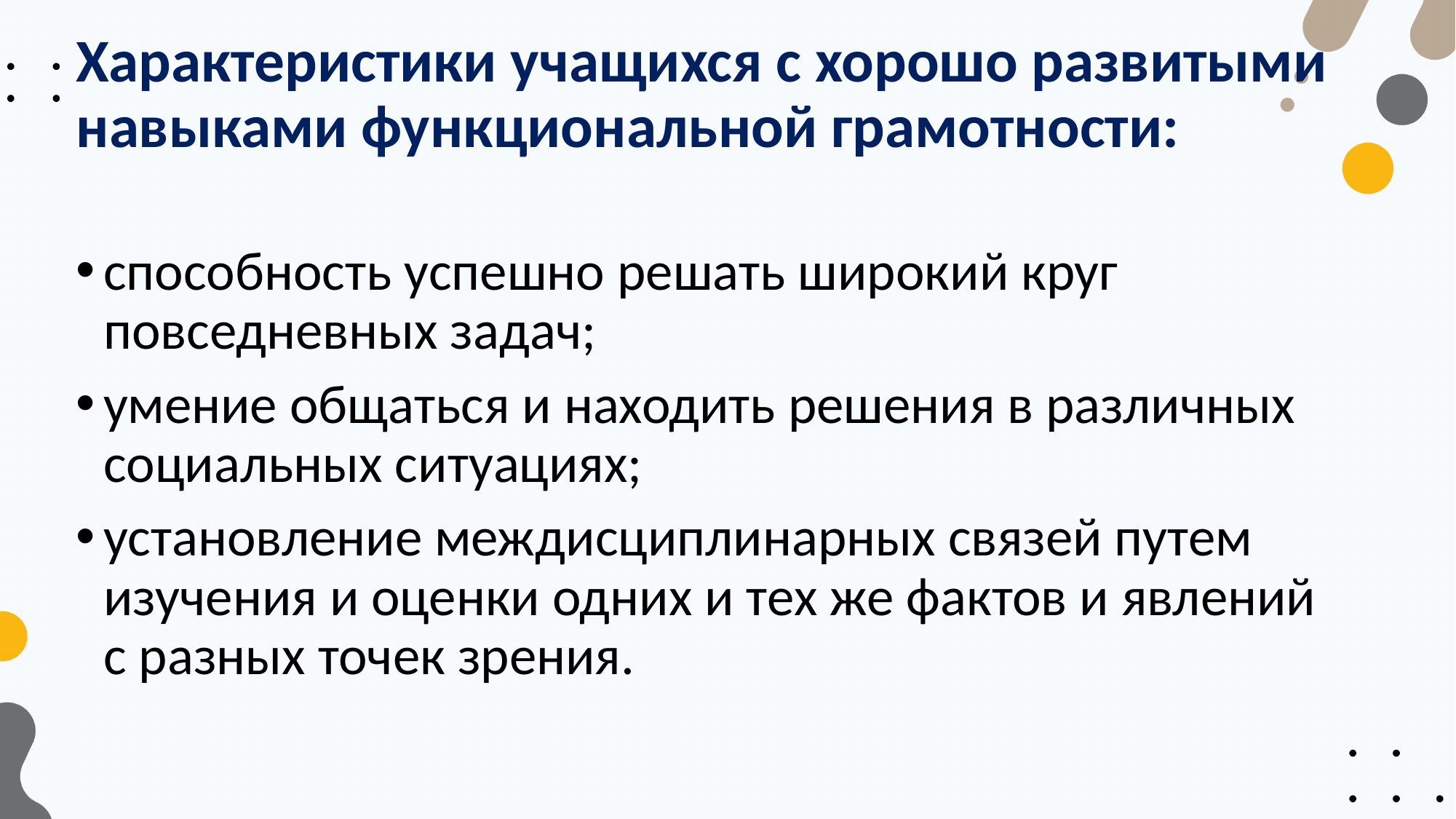

Характеристики учащихся с хорошо развитыми навыками функциональной грамотности:

способность успешно решать широкий круг повседневных задач;
умение общаться и находить решения в различных социальных ситуациях;
установление междисциплинарных связей путем изучения и оценки одних и тех же фактов и явлений с разных точек зрения.